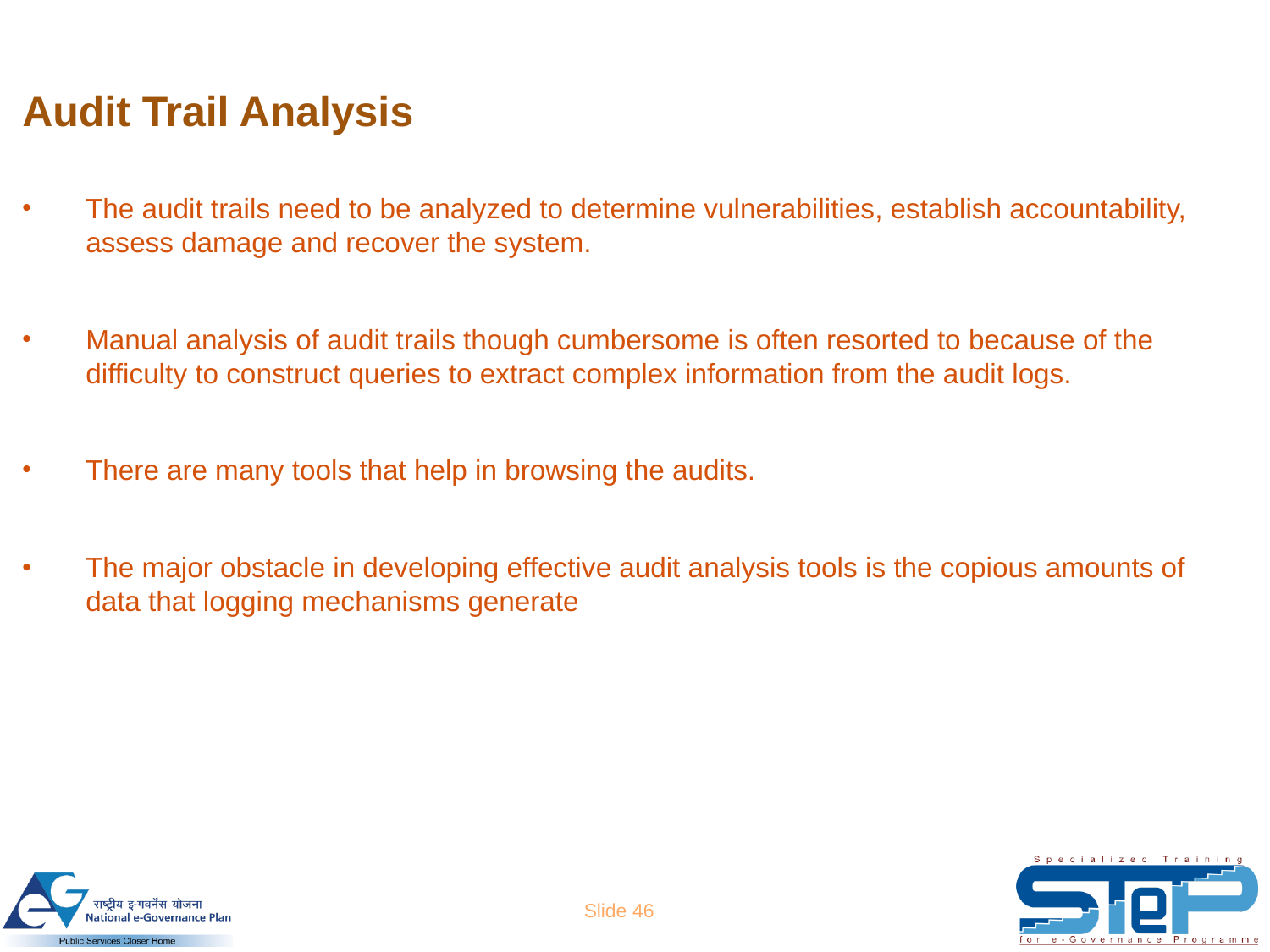

# Audit Trail Analysis
The audit trails need to be analyzed to determine vulnerabilities, establish accountability, assess damage and recover the system.
Manual analysis of audit trails though cumbersome is often resorted to because of the difficulty to construct queries to extract complex information from the audit logs.
There are many tools that help in browsing the audits.
The major obstacle in developing effective audit analysis tools is the copious amounts of data that logging mechanisms generate